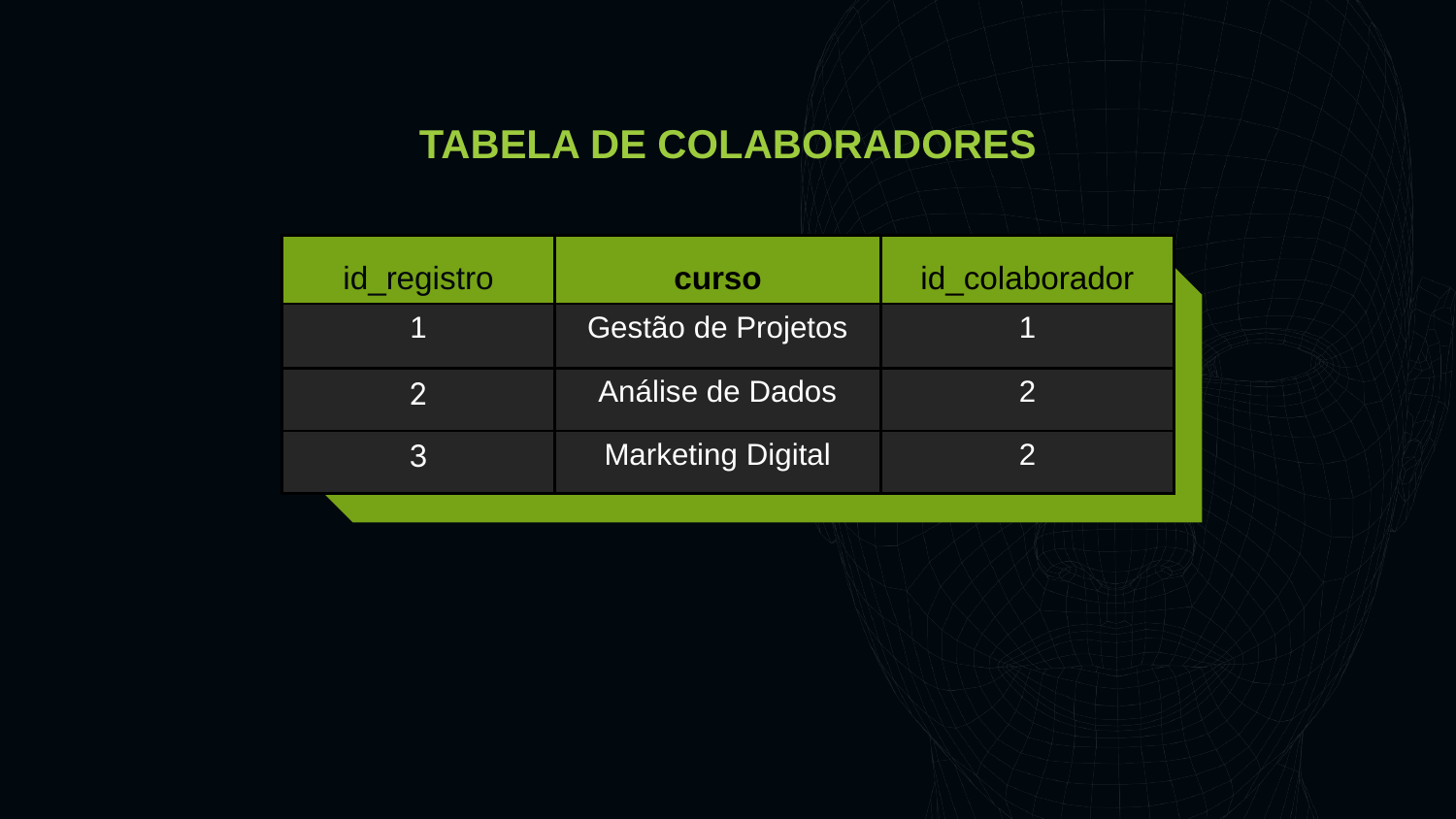

TABELA DE COLABORADORES
Primárias
| id\_registro | curso | id\_colaborador |
| --- | --- | --- |
| 1 | Gestão de Projetos | 1 |
| 2 | Análise de Dados | 2 |
| 3 | Marketing Digital | 2 |

Apoio